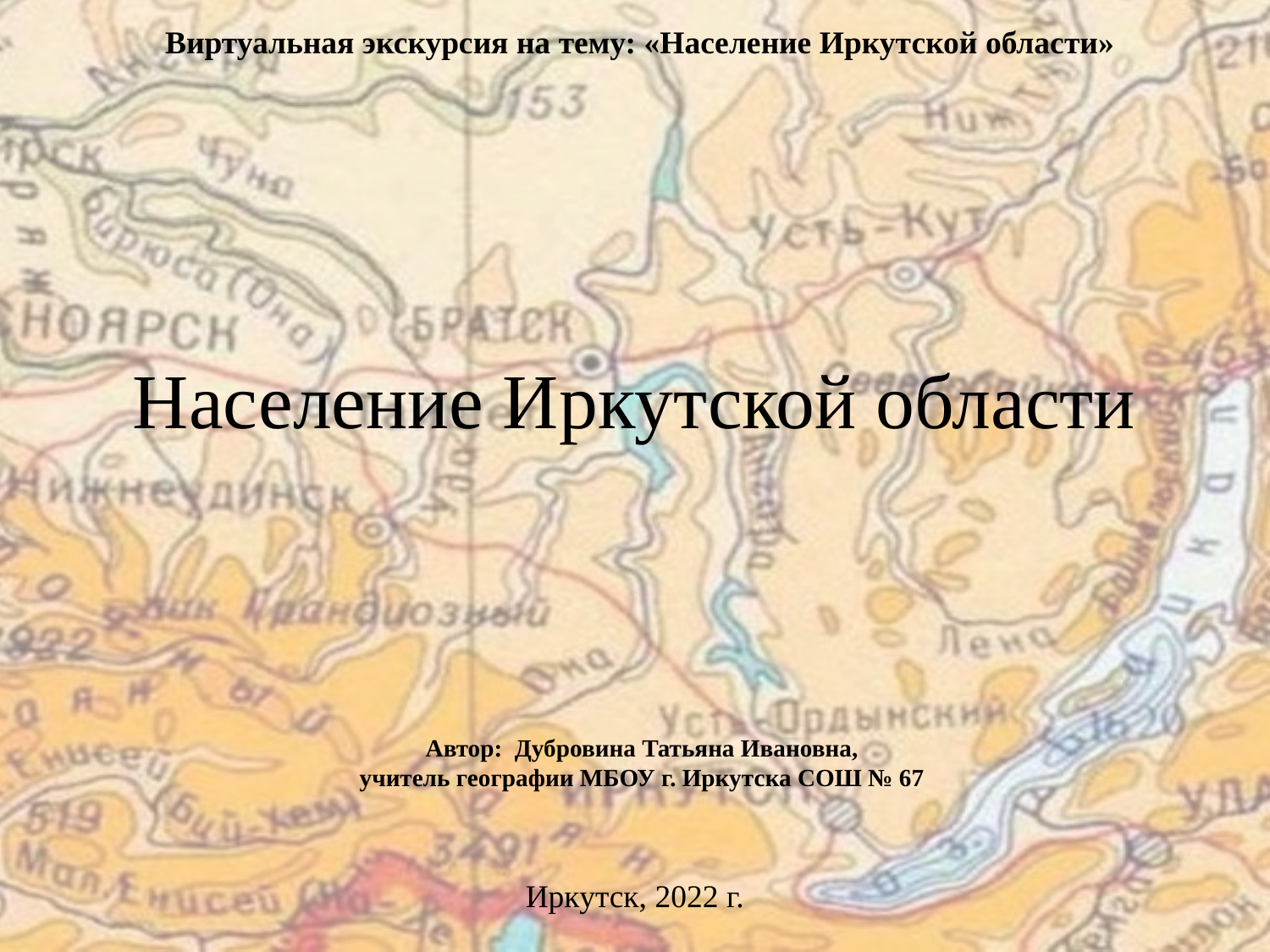

Виртуальная экскурсия на тему: «Население Иркутской области»
# Население Иркутской области

Автор:  Дубровина Татьяна Ивановна,
учитель географии МБОУ г. Иркутска СОШ № 67
Иркутск, 2022 г.